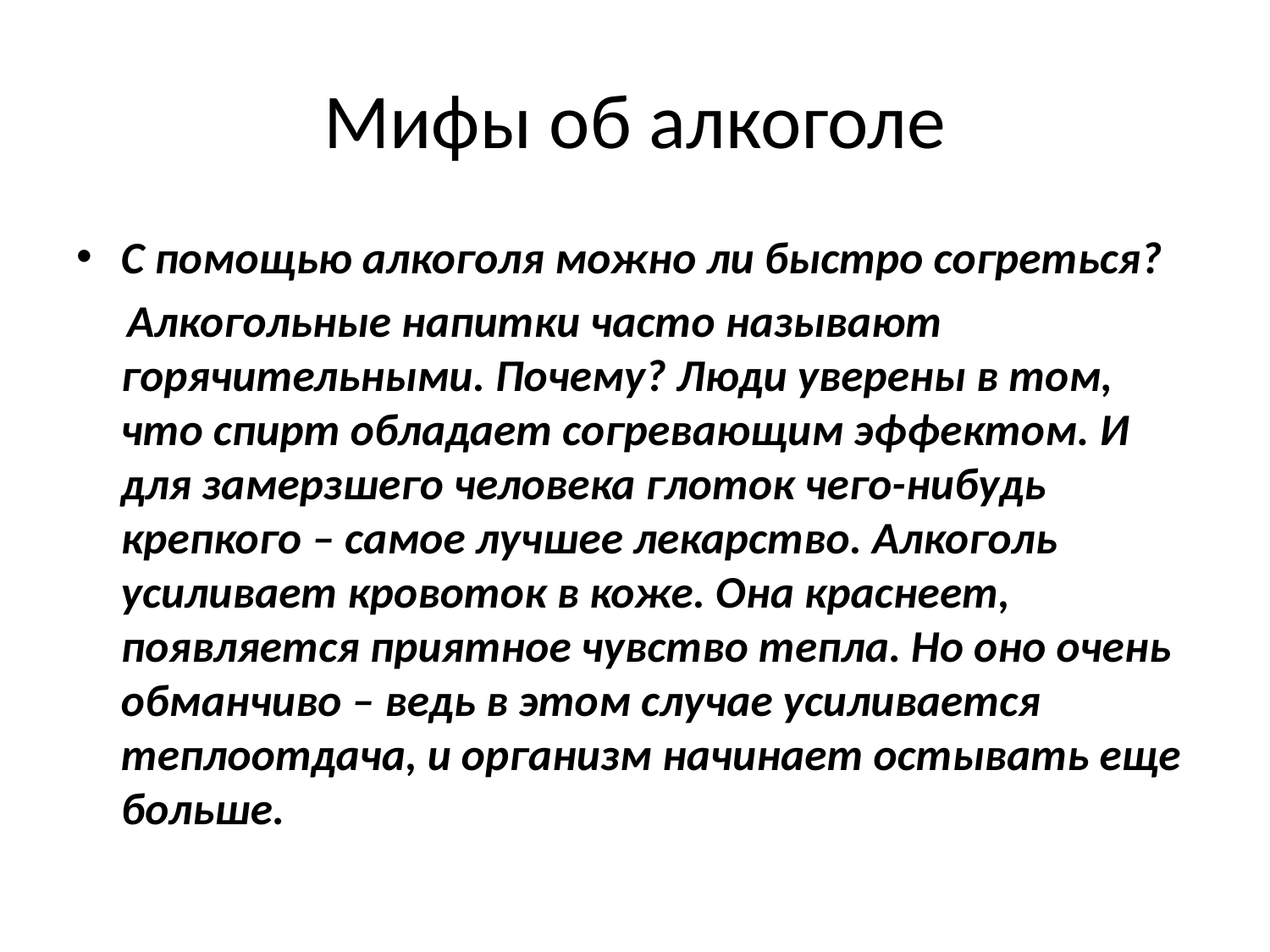

# Мифы об алкоголе
С помощью алкоголя можно ли быстро согреться?
     Алкогольные напитки часто называют горячительными. Почему? Люди уверены в том, что спирт обладает согревающим эффектом. И для замерзшего человека глоток чего-нибудь крепкого – самое лучшее лекарство. Алкоголь усиливает кровоток в коже. Она краснеет, появляется приятное чувство тепла. Но оно очень обманчиво – ведь в этом случае усиливается теплоотдача, и организм начинает остывать еще больше.